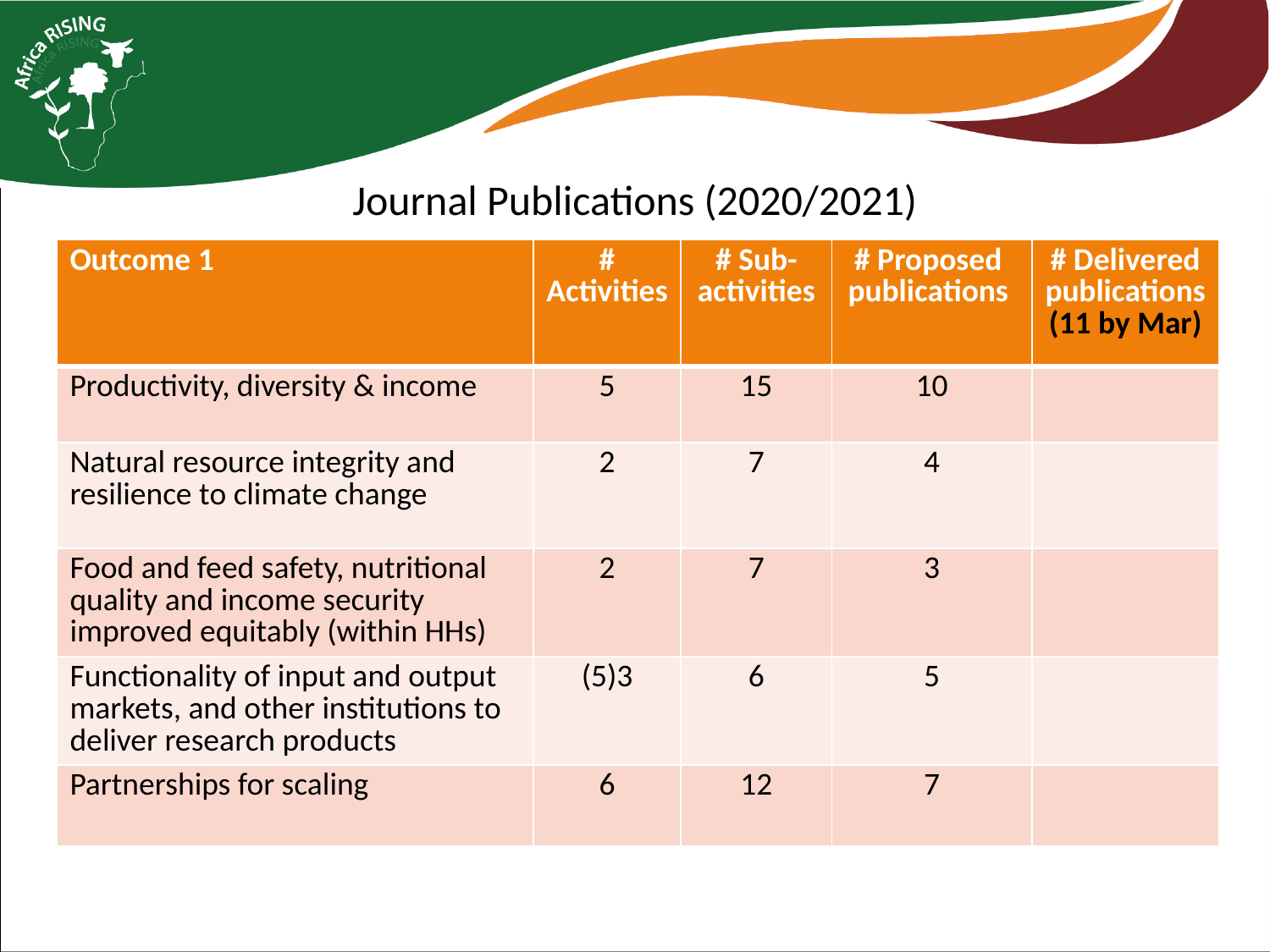

Journal Publications (2020/2021)
#
| Outcome 1 | # Activities | # Sub-activities | # Proposed publications | # Delivered publications (11 by Mar) |
| --- | --- | --- | --- | --- |
| Productivity, diversity & income | 5 | 15 | 10 |  |
| Natural resource integrity and resilience to climate change | 2 | 7 | 4 |  |
| Food and feed safety, nutritional quality and income security improved equitably (within HHs) | 2 | 7 | 3 |  |
| Functionality of input and output markets, and other institutions to deliver research products | (5)3 | 6 | 5 |  |
| Partnerships for scaling | 6 | 12 | 7 |  |